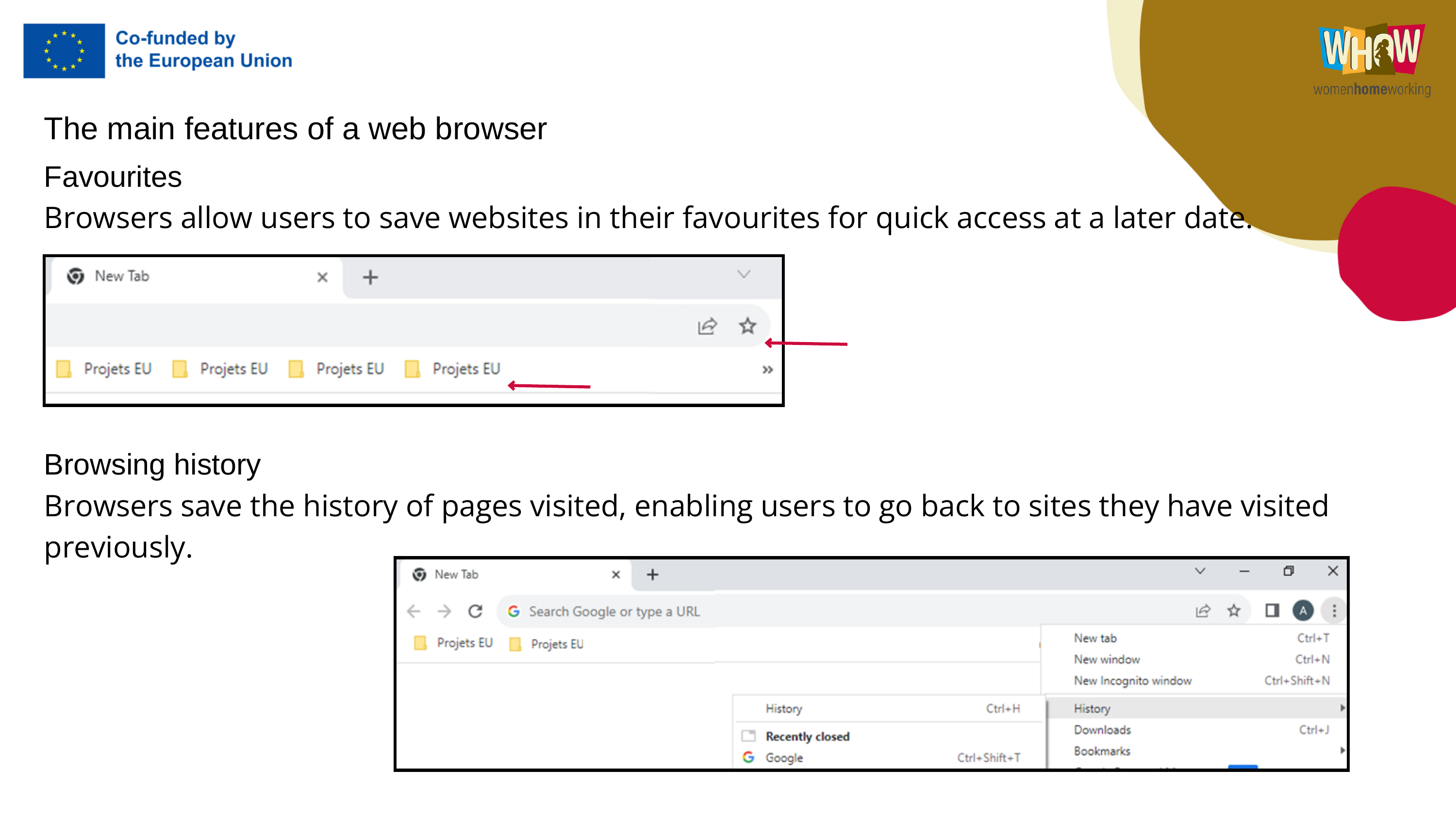

The main features of a web browser
Favourites
Browsers allow users to save websites in their favourites for quick access at a later date.

Browsing history
Browsers save the history of pages visited, enabling users to go back to sites they have visited previously.